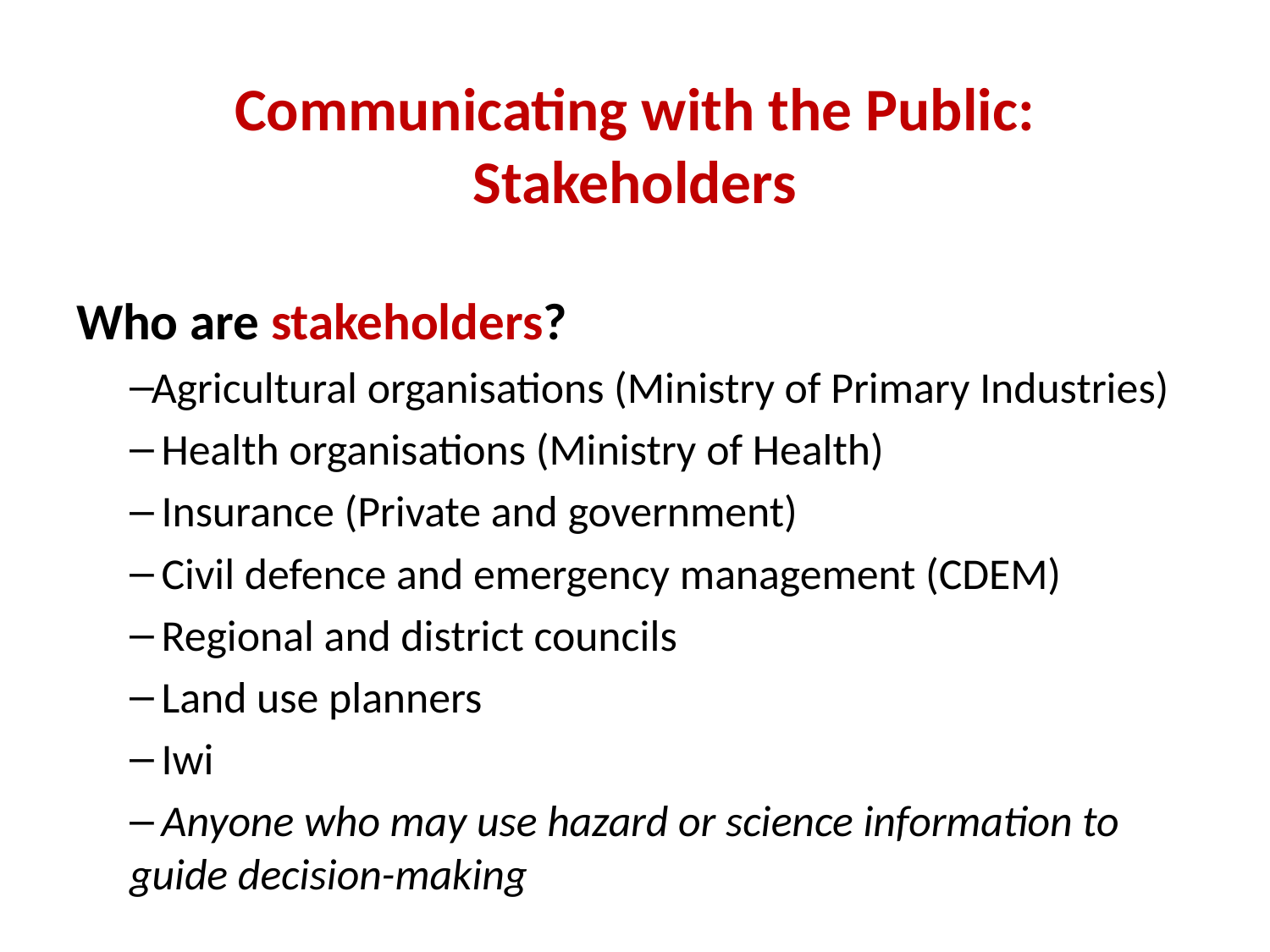

Communicating with the Public: Stakeholders
Who are stakeholders?
Agricultural organisations (Ministry of Primary Industries)
 Health organisations (Ministry of Health)
 Insurance (Private and government)
 Civil defence and emergency management (CDEM)
 Regional and district councils
 Land use planners
 Iwi
 Anyone who may use hazard or science information to guide decision-making